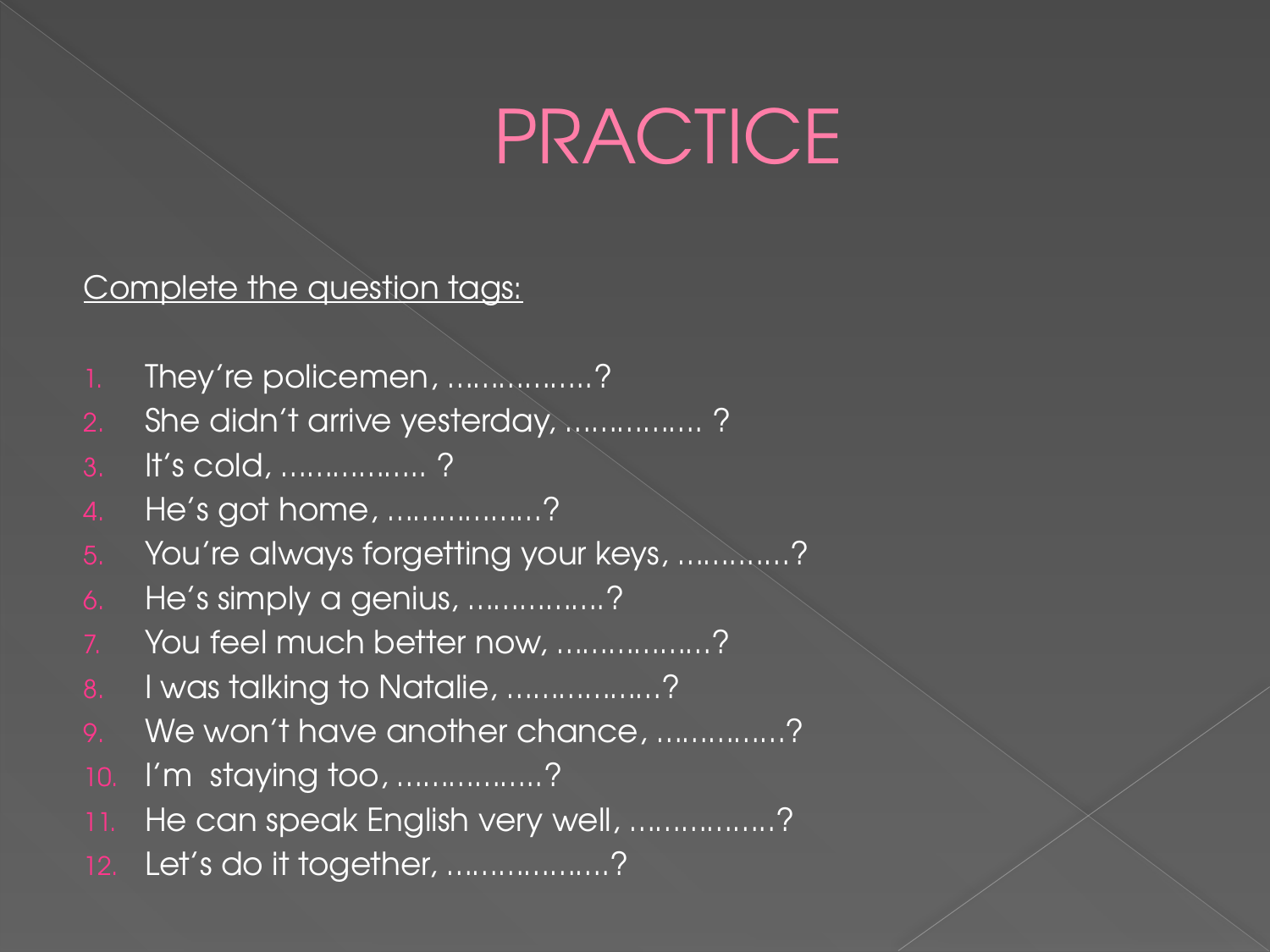

# PRACTICE
Complete the question tags:

They’re policemen, ……………..?
She didn’t arrive yesterday, ……………. ?
It’s cold, …………….. ?
He’s got home, ………………?
You’re always forgetting your keys, ……....…?
He’s simply a genius, …………….?
You feel much better now, ………………?
I was talking to Natalie, ………………?
We won’t have another chance, ……………?
I’m  staying too, ……………..?
He can speak English very well, ……………..?
Let’s do it together, ……………….?